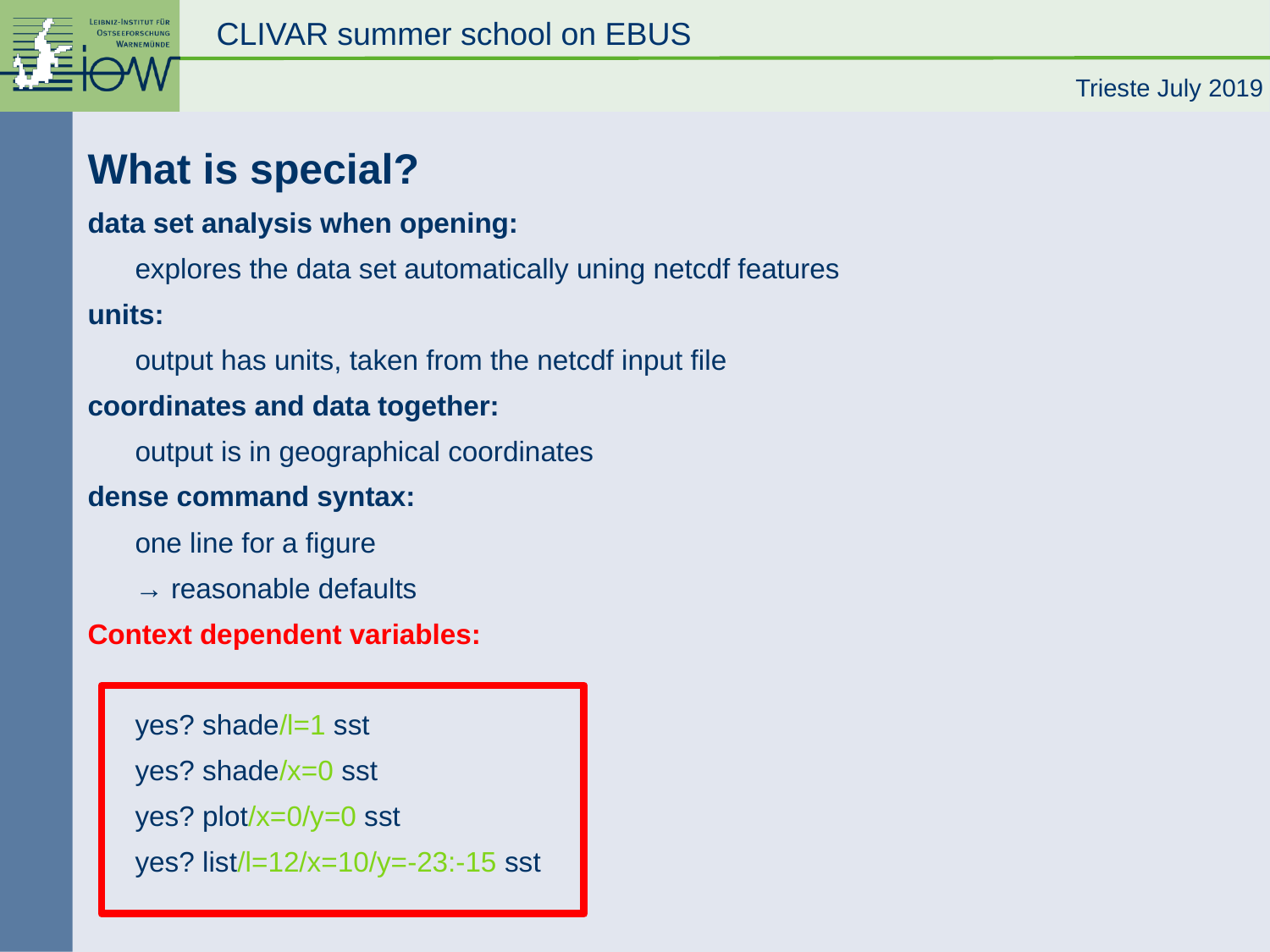

What is special?
data set analysis when opening:
	explores the data set automatically uning netcdf features
units:
	output has units, taken from the netcdf input file
coordinates and data together:
	output is in geographical coordinates
dense command syntax:
	one line for a figure
	→ reasonable defaults
Context dependent variables:

	yes? shade/l=1 sst
	yes? shade/x=0 sst
	yes? plot/x=0/y=0 sst
	yes? list/l=12/x=10/y=-23:-15 sst